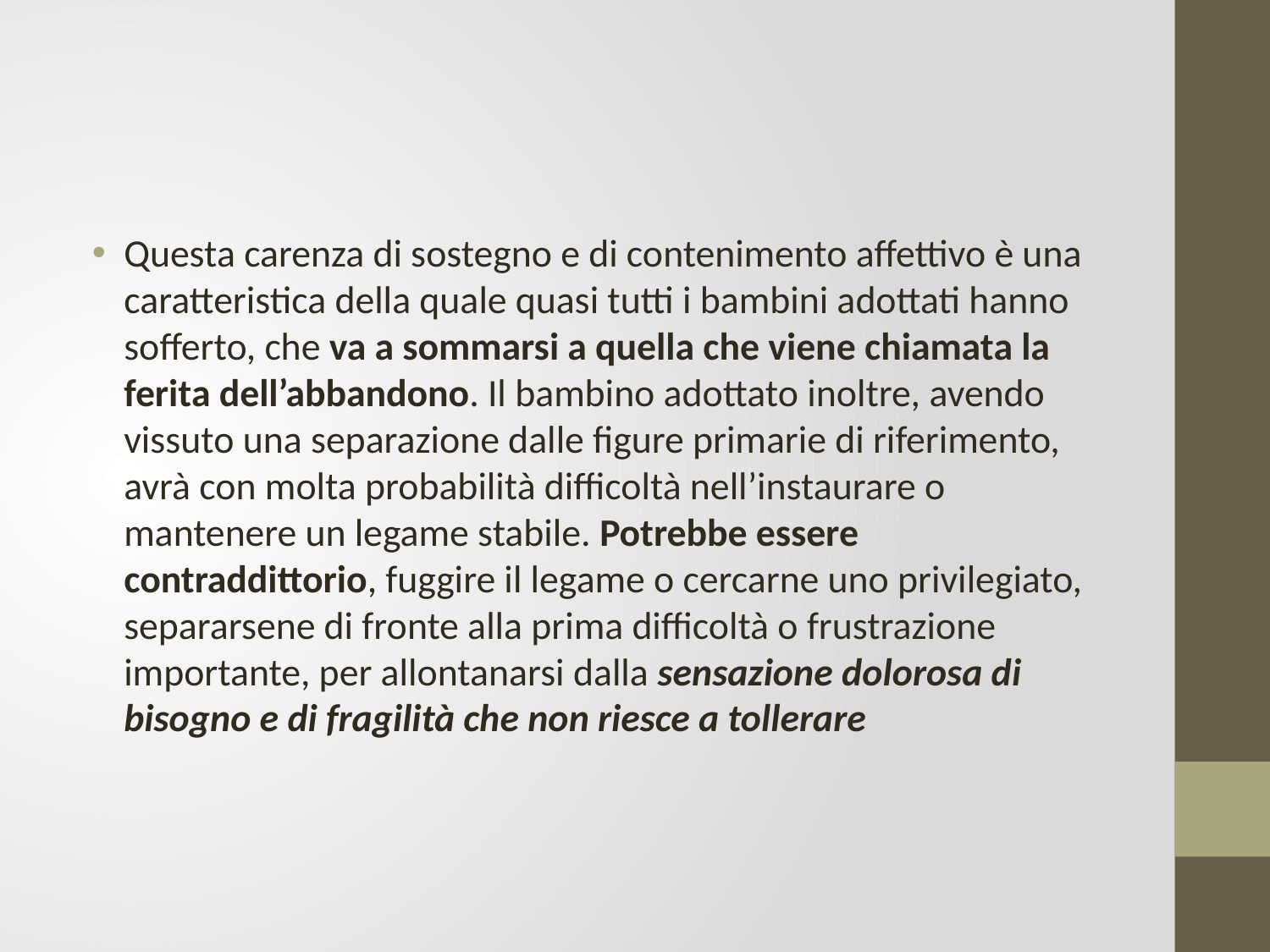

#
Questa carenza di sostegno e di contenimento affettivo è una caratteristica della quale quasi tutti i bambini adottati hanno sofferto, che va a sommarsi a quella che viene chiamata la ferita dell’abbandono. Il bambino adottato inoltre, avendo vissuto una separazione dalle figure primarie di riferimento, avrà con molta probabilità difficoltà nell’instaurare o mantenere un legame stabile. Potrebbe essere contraddittorio, fuggire il legame o cercarne uno privilegiato, separarsene di fronte alla prima difficoltà o frustrazione importante, per allontanarsi dalla sensazione dolorosa di bisogno e di fragilità che non riesce a tollerare